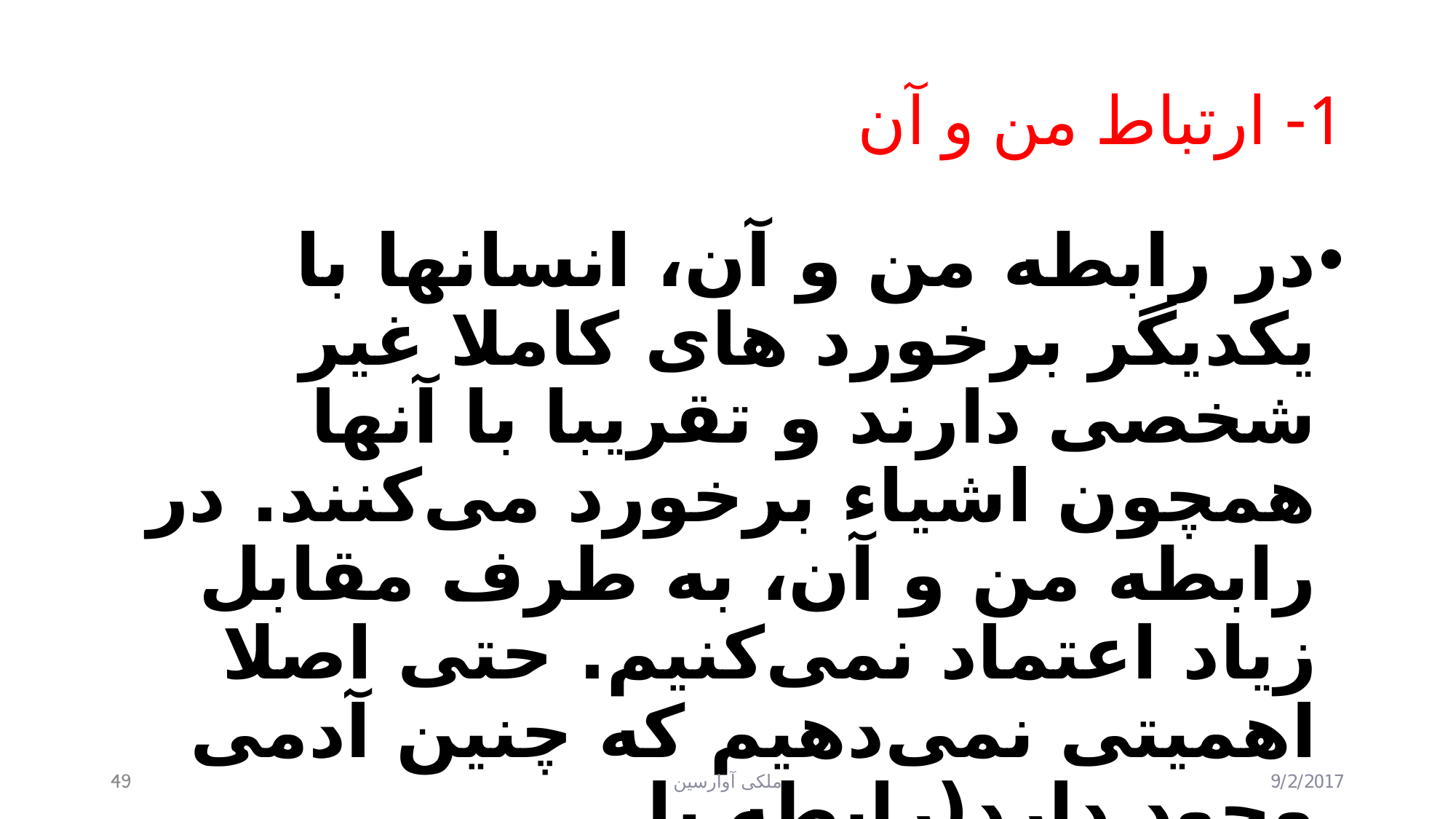

# 1- ارتباط من و آن
در رابطه من و آن، انسانها با یکدیگر برخورد های کاملا غیر شخصی دارند و تقریبا با آنها همچون اشیاء برخورد می‌کنند. در رابطه من و آن، به طرف مقابل زیاد اعتماد نمی‌کنیم. حتی اصلا اهمیتی نمی‌دهیم که چنین آدمی وجود دارد(رابطه با کارگران ،فروشندگان، رانندگان ، و کارمندان دون پایه و... )
49
ملکی آوارسین
9/2/2017